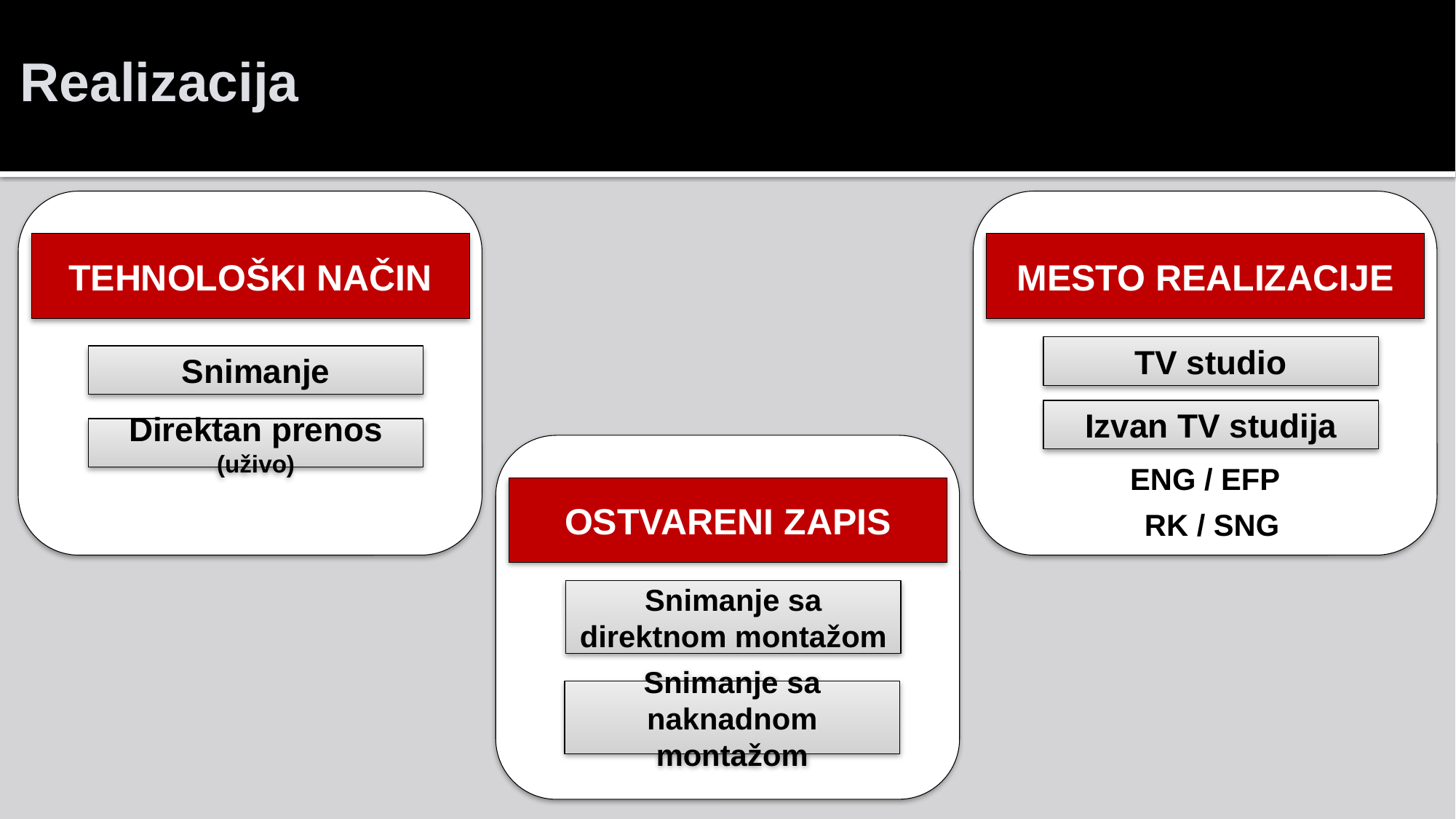

# Realizacija

TEHNOLOŠKI NAČIN
MESTO REALIZACIJE
TV studio
Snimanje
Izvan TV studija
Direktan prenos (uživo)

ENG / EFP
OSTVARENI ZAPIS
RK / SNG
Snimanje sa direktnom montažom
Snimanje sa naknadnom montažom